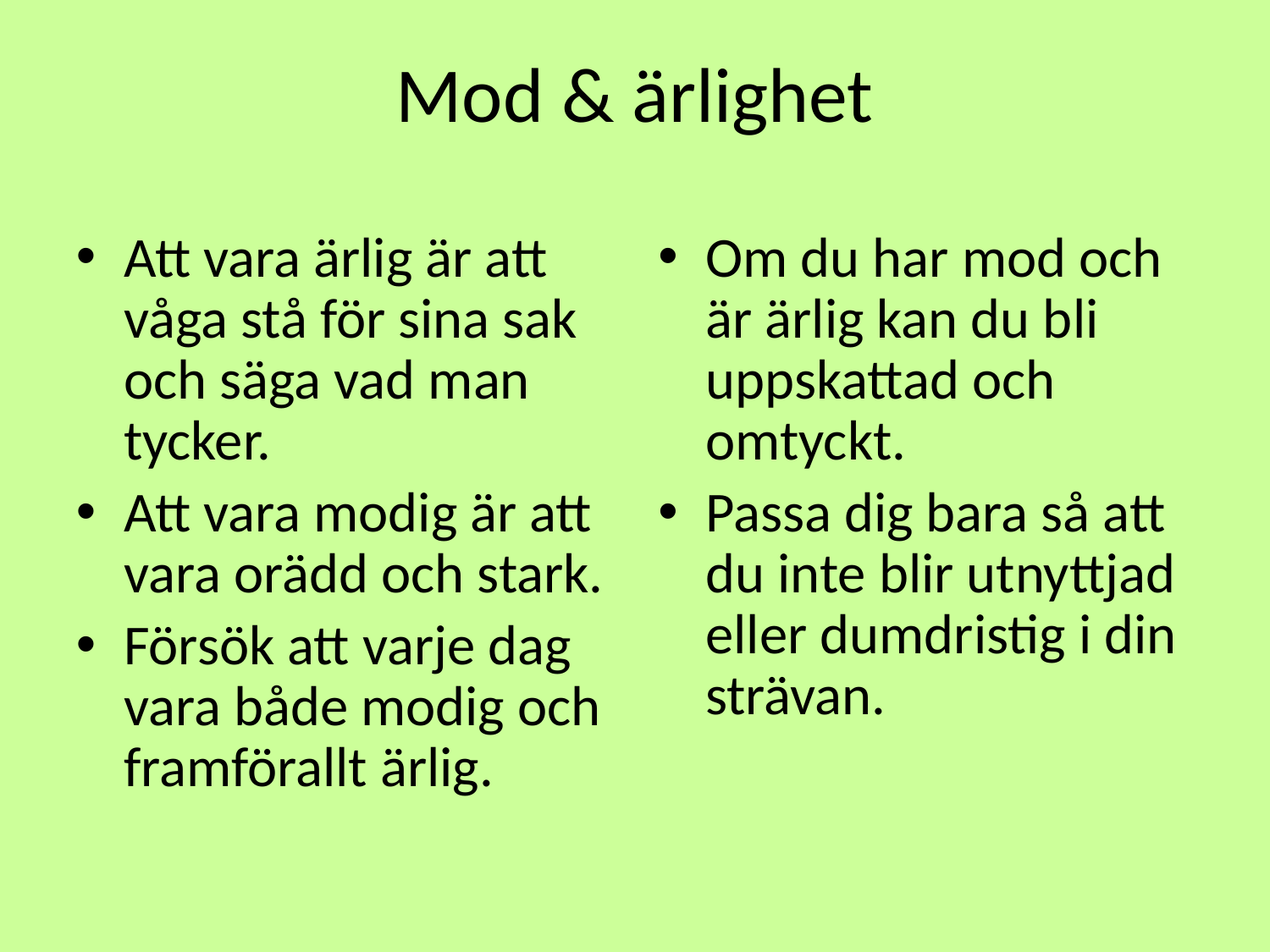

Mod & ärlighet
Att vara ärlig är att våga stå för sina sak och säga vad man tycker.
Att vara modig är att vara orädd och stark.
Försök att varje dag vara både modig och framförallt ärlig.
Om du har mod och är ärlig kan du bli uppskattad och omtyckt.
Passa dig bara så att du inte blir utnyttjad eller dumdristig i din strävan.